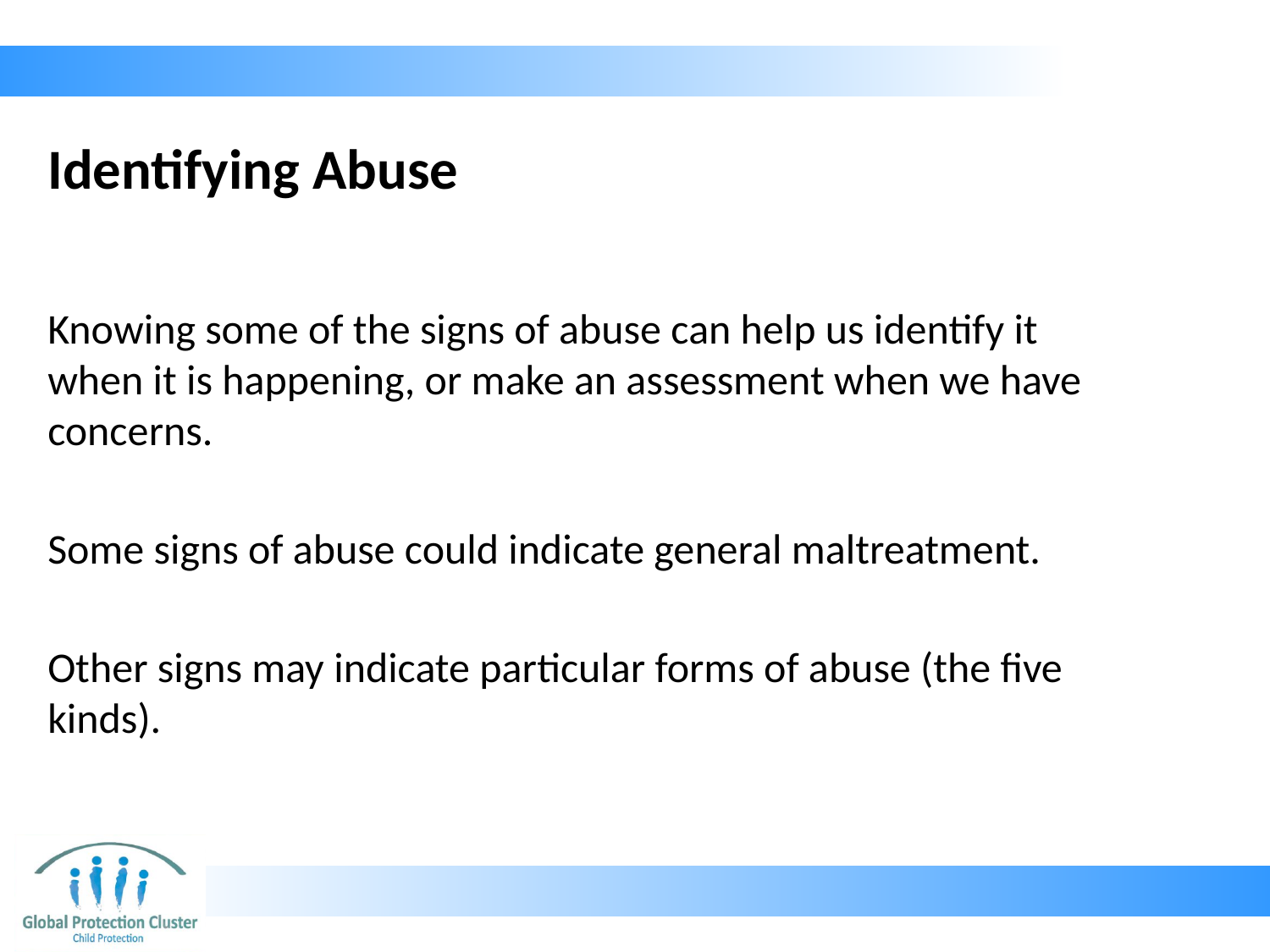

# Identifying Abuse

Knowing some of the signs of abuse can help us identify it when it is happening, or make an assessment when we have concerns.

Some signs of abuse could indicate general maltreatment.

Other signs may indicate particular forms of abuse (the five kinds).